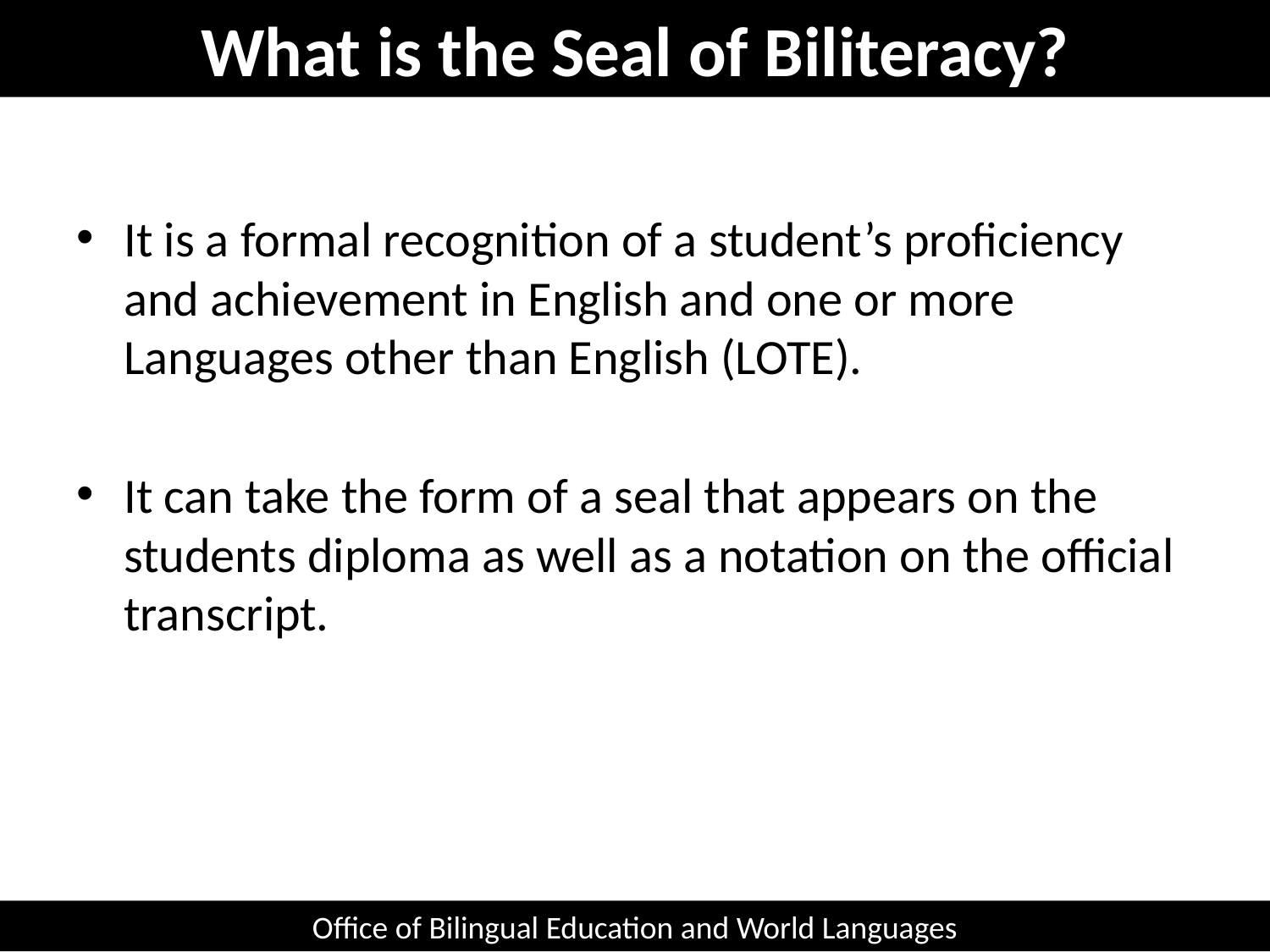

What is the Seal of Biliteracy?

# What is the Seal of Biliteracy?
It is a formal recognition of a student’s proficiency and achievement in English and one or more Languages other than English (LOTE).

It can take the form of a seal that appears on the students diploma as well as a notation on the official transcript.

Office of Bilingual Education and World Languages
Office of Bilingual Education and World Languages